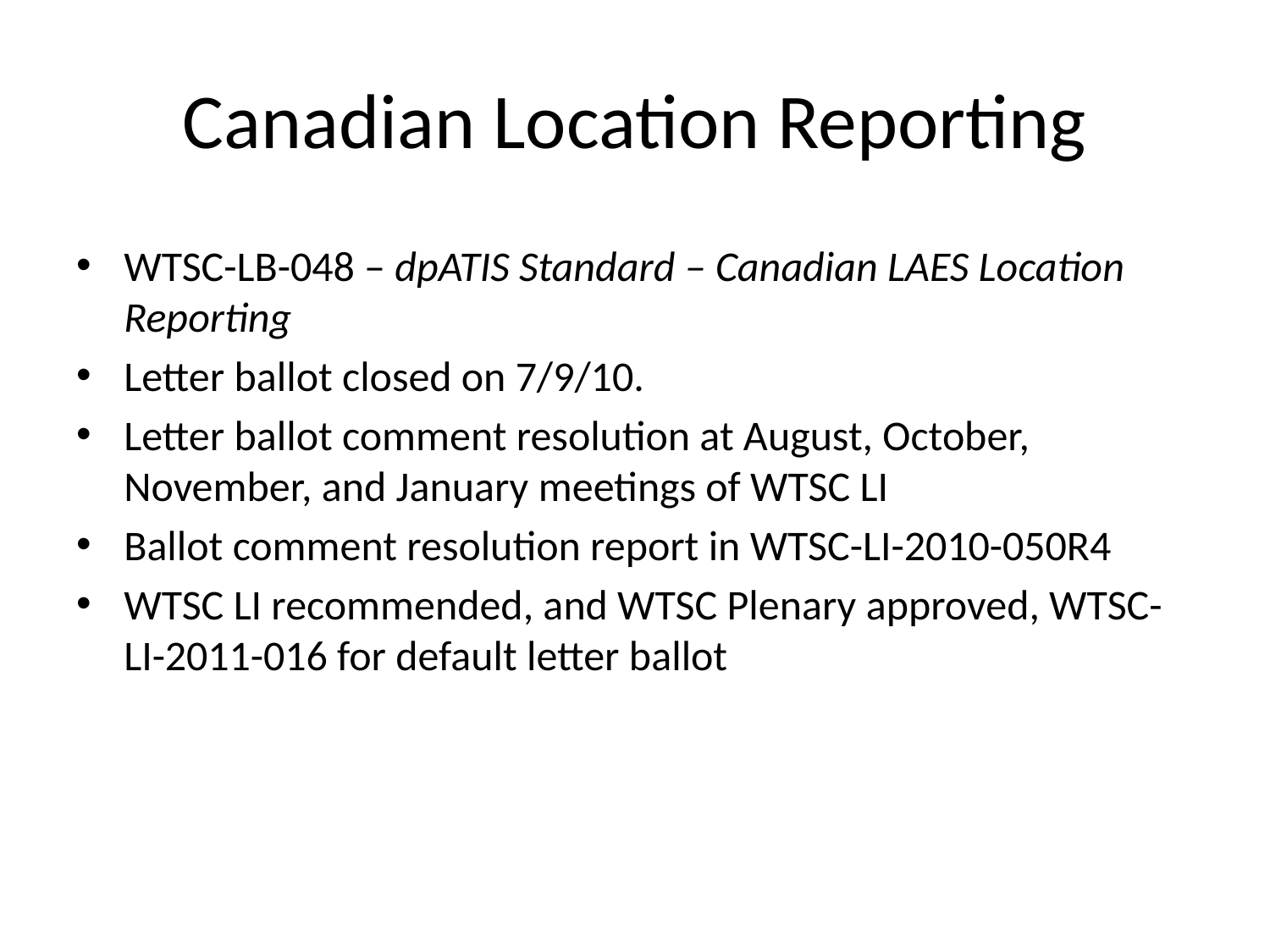

# Canadian Location Reporting
WTSC-LB-048 – dpATIS Standard – Canadian LAES Location Reporting
Letter ballot closed on 7/9/10.
Letter ballot comment resolution at August, October, November, and January meetings of WTSC LI
Ballot comment resolution report in WTSC-LI-2010-050R4
WTSC LI recommended, and WTSC Plenary approved, WTSC-LI-2011-016 for default letter ballot